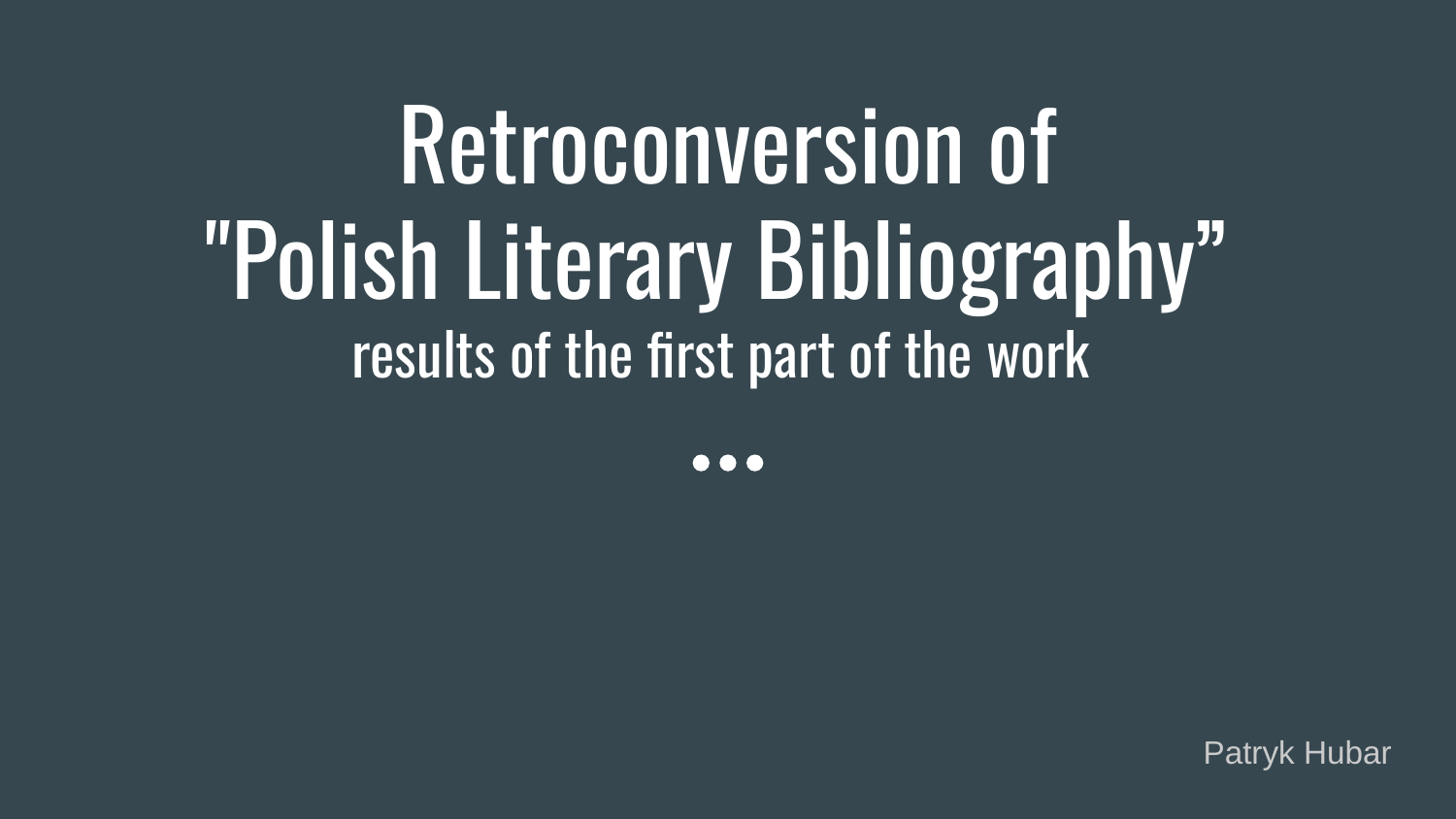

# Retroconversion of
"Polish Literary Bibliography”
results of the first part of the work

Patryk Hubar